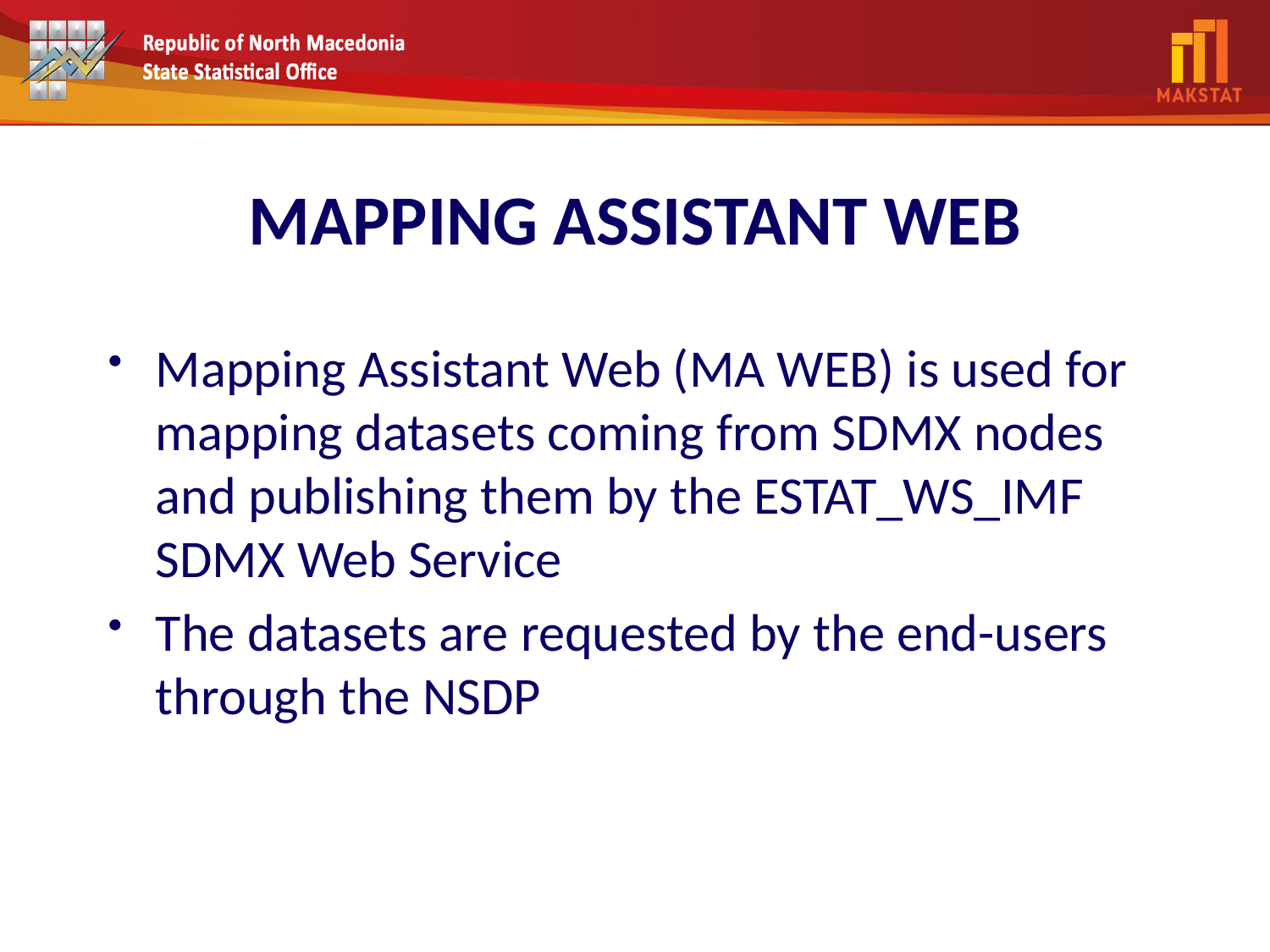

# MAPPING ASSISTANT WEB
Mapping Assistant Web (MA WEB) is used for mapping datasets coming from SDMX nodes and publishing them by the ESTAT_WS_IMF SDMX Web Service
The datasets are requested by the end-users through the NSDP